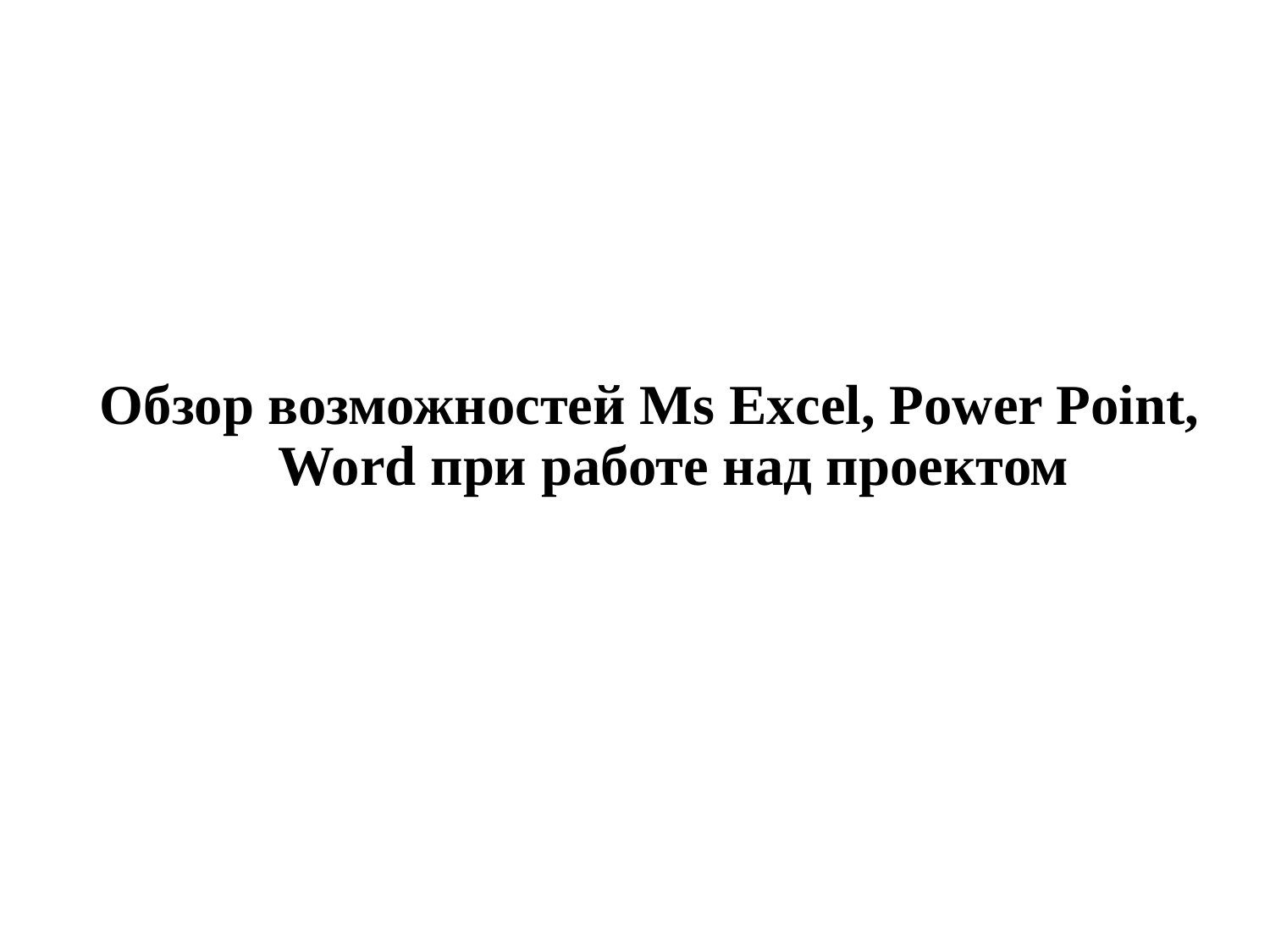

Обзор возможностей Ms Excel, Power Point, Word при работе над проектом